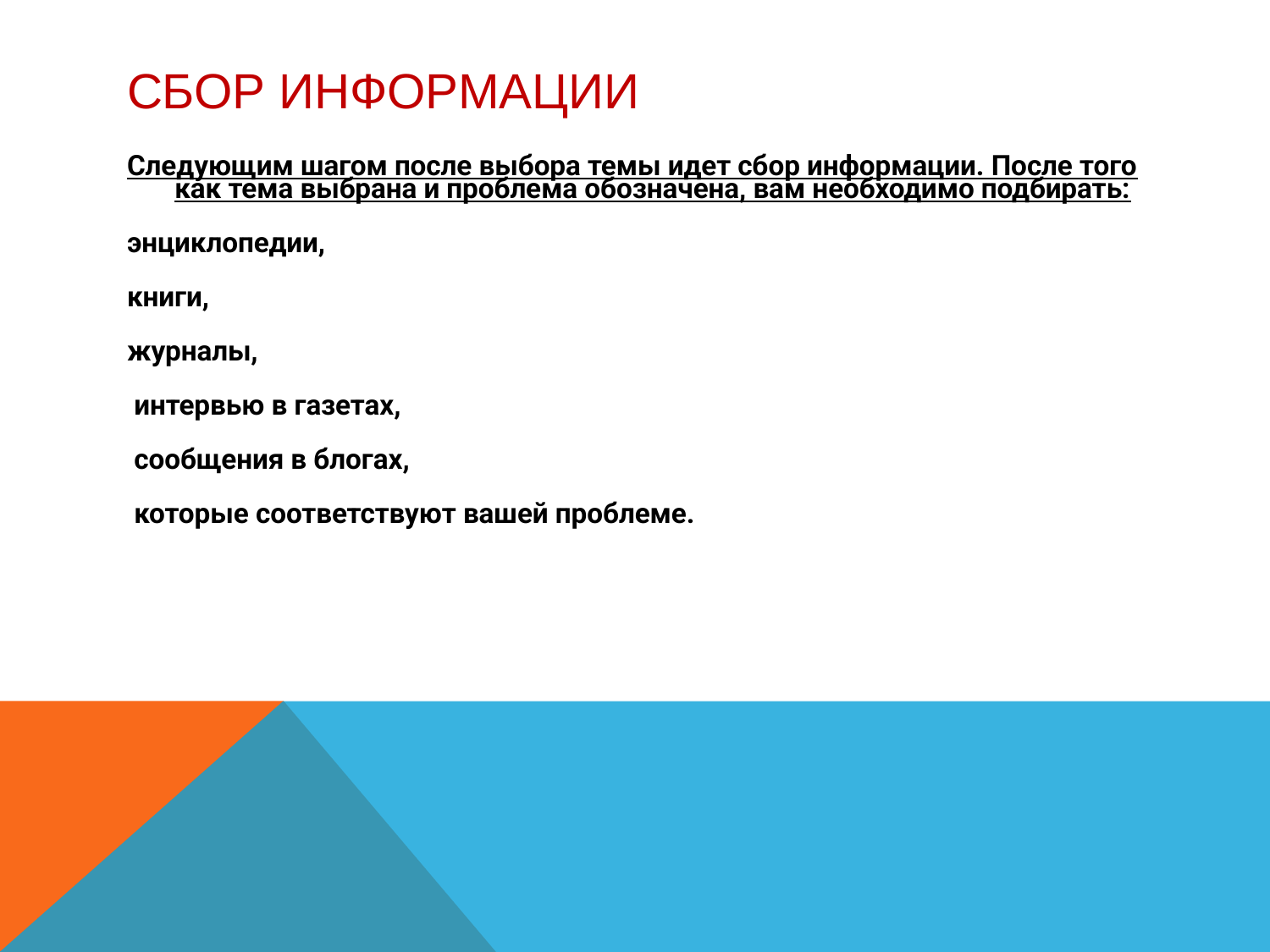

# Сбор информации
Следующим шагом после выбора темы идет сбор информации. После того как тема выбрана и проблема обозначена, вам необходимо подбирать:
энциклопедии,
книги,
журналы,
 интервью в газетах,
 сообщения в блогах,
 которые соответствуют вашей проблеме.